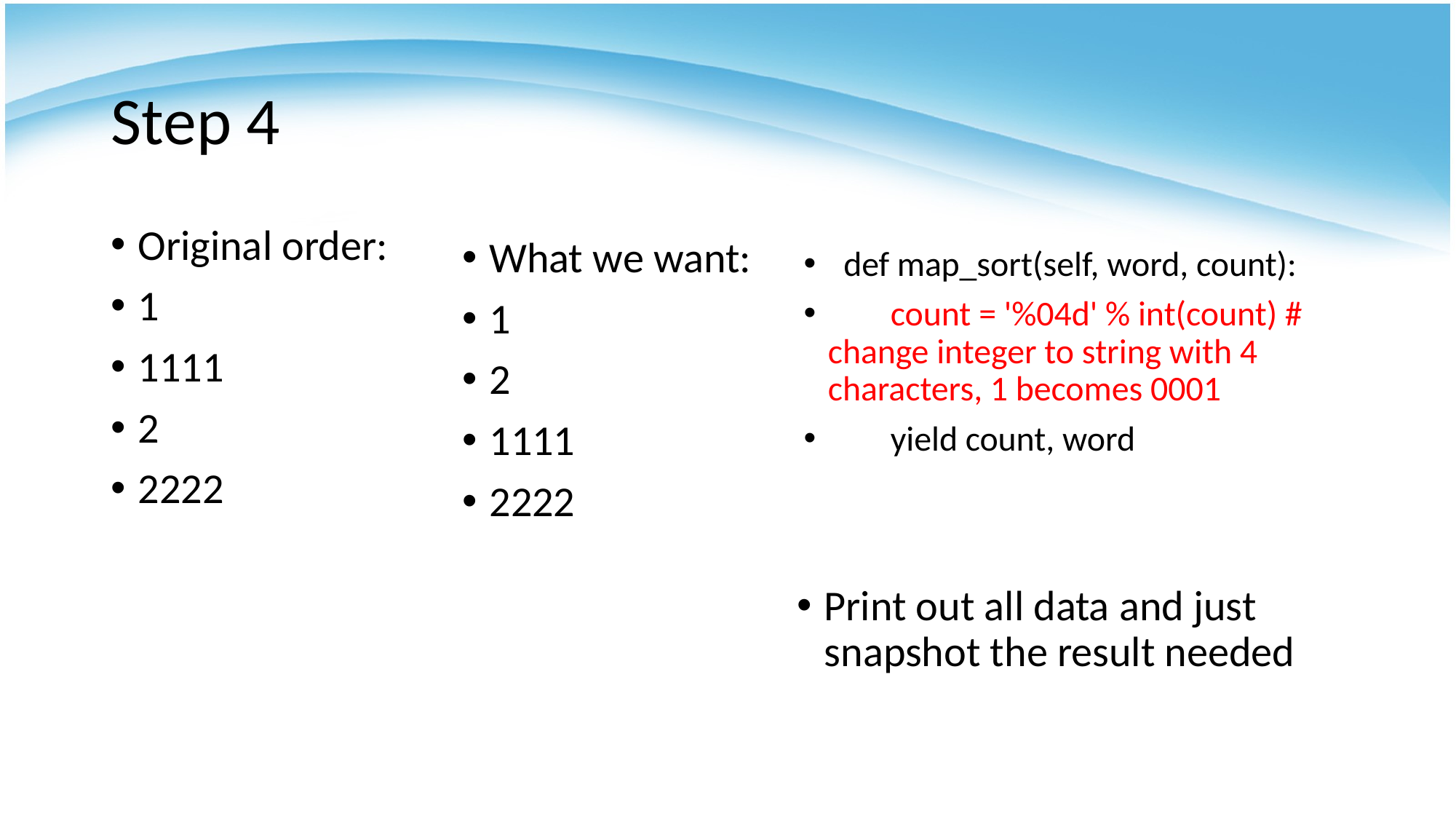

# Step 4

What we want:
1
2
1111
2222

Original order:
1
1111
2
2222

  def map_sort(self, word, count):
        count = '%04d' % int(count) # change integer to string with 4 characters, 1 becomes 0001
        yield count, word

Print out all data and just snapshot the result needed